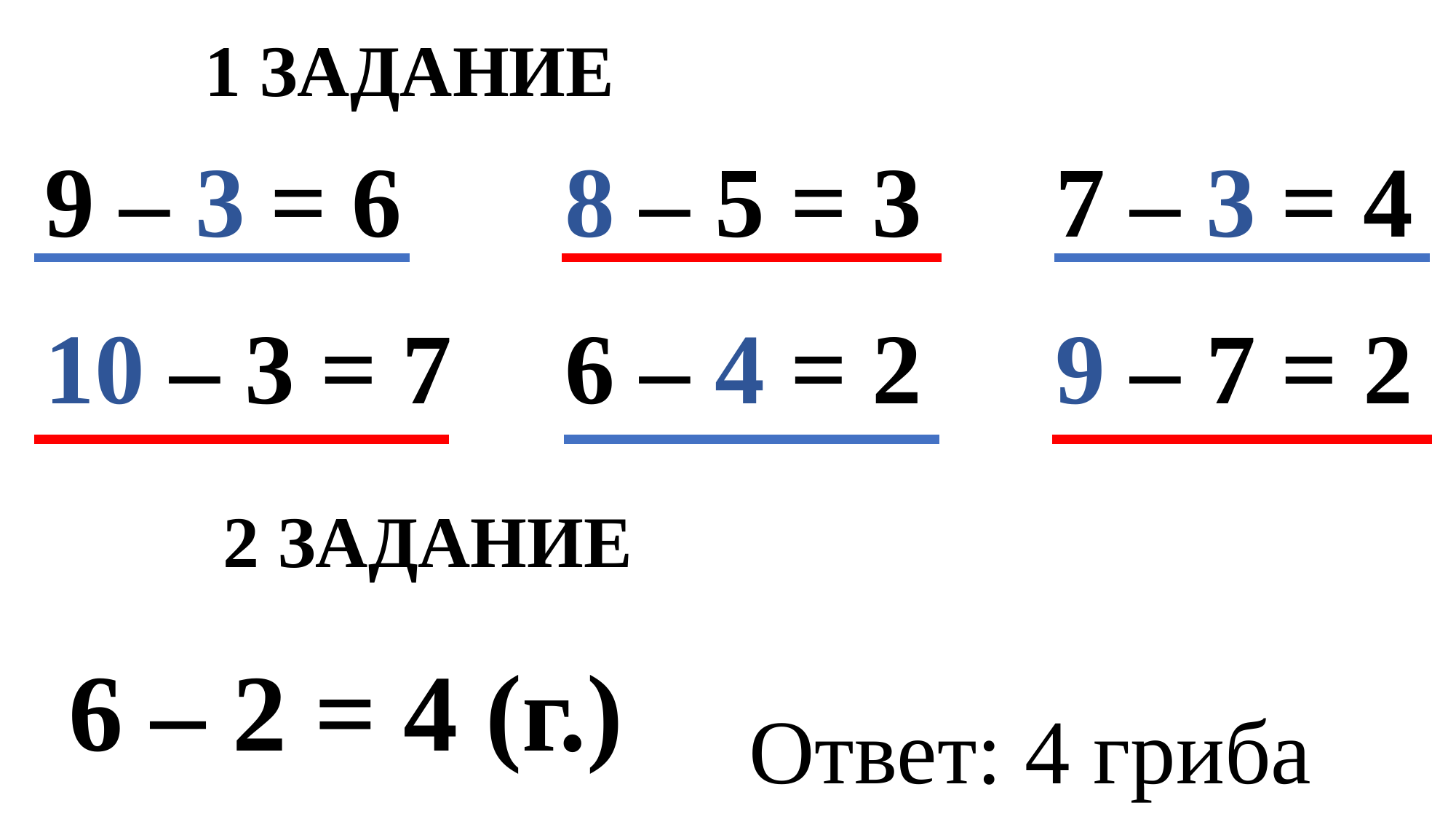

1 ЗАДАНИЕ
| 9 – 3 = 6 10 – 3 = 7 | 8 – 5 = 3 6 – 4 = 2 | 7 – 3 = 4 9 – 7 = 2 |
| --- | --- | --- |
2 ЗАДАНИЕ
6 – 2 = 4 (г.)
Ответ: 4 гриба